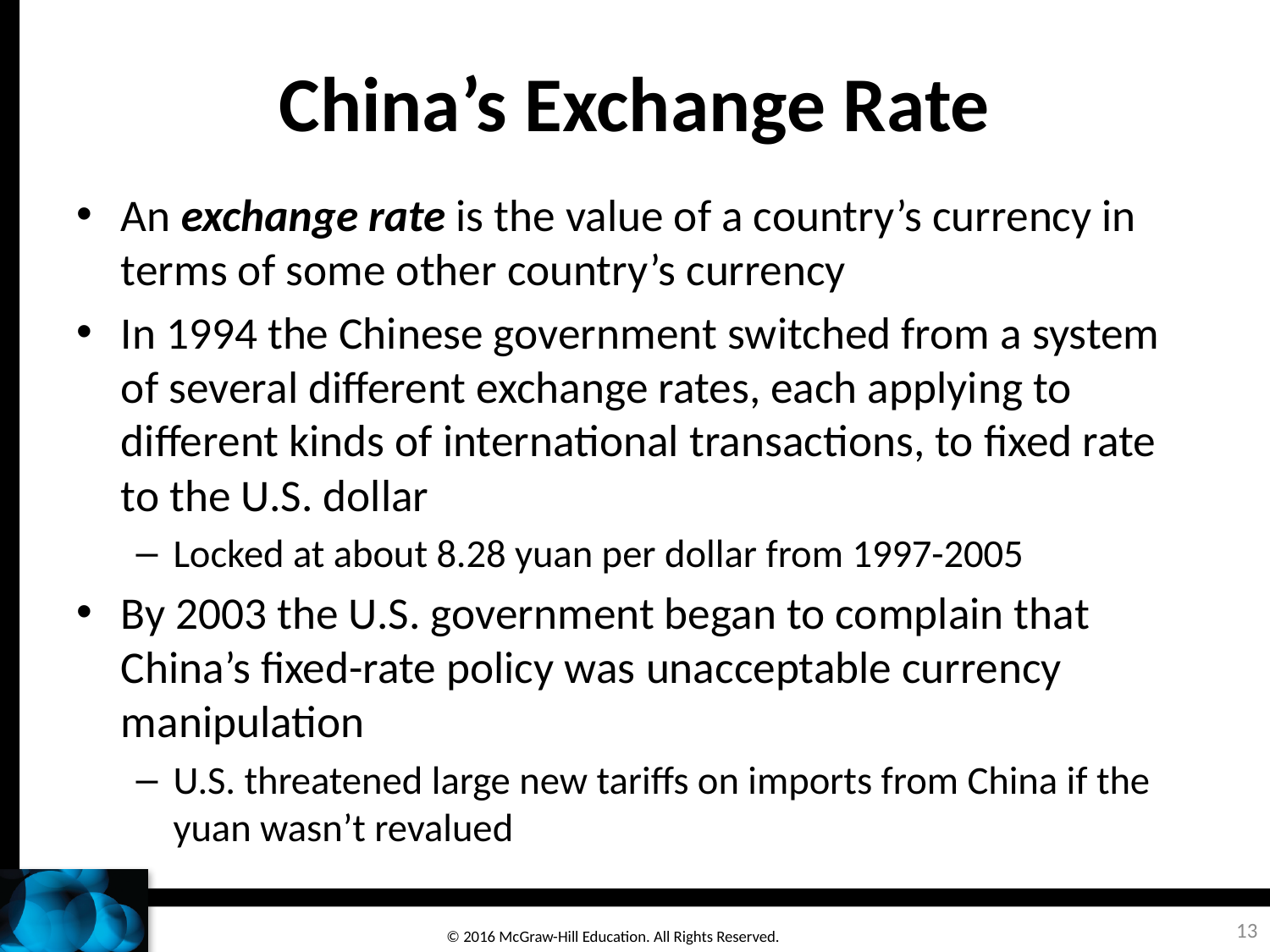

# China’s Exchange Rate
An exchange rate is the value of a country’s currency in terms of some other country’s currency
In 1994 the Chinese government switched from a system of several different exchange rates, each applying to different kinds of international transactions, to fixed rate to the U.S. dollar
Locked at about 8.28 yuan per dollar from 1997-2005
By 2003 the U.S. government began to complain that China’s fixed-rate policy was unacceptable currency manipulation
U.S. threatened large new tariffs on imports from China if the yuan wasn’t revalued

13
© 2016 McGraw-Hill Education. All Rights Reserved.